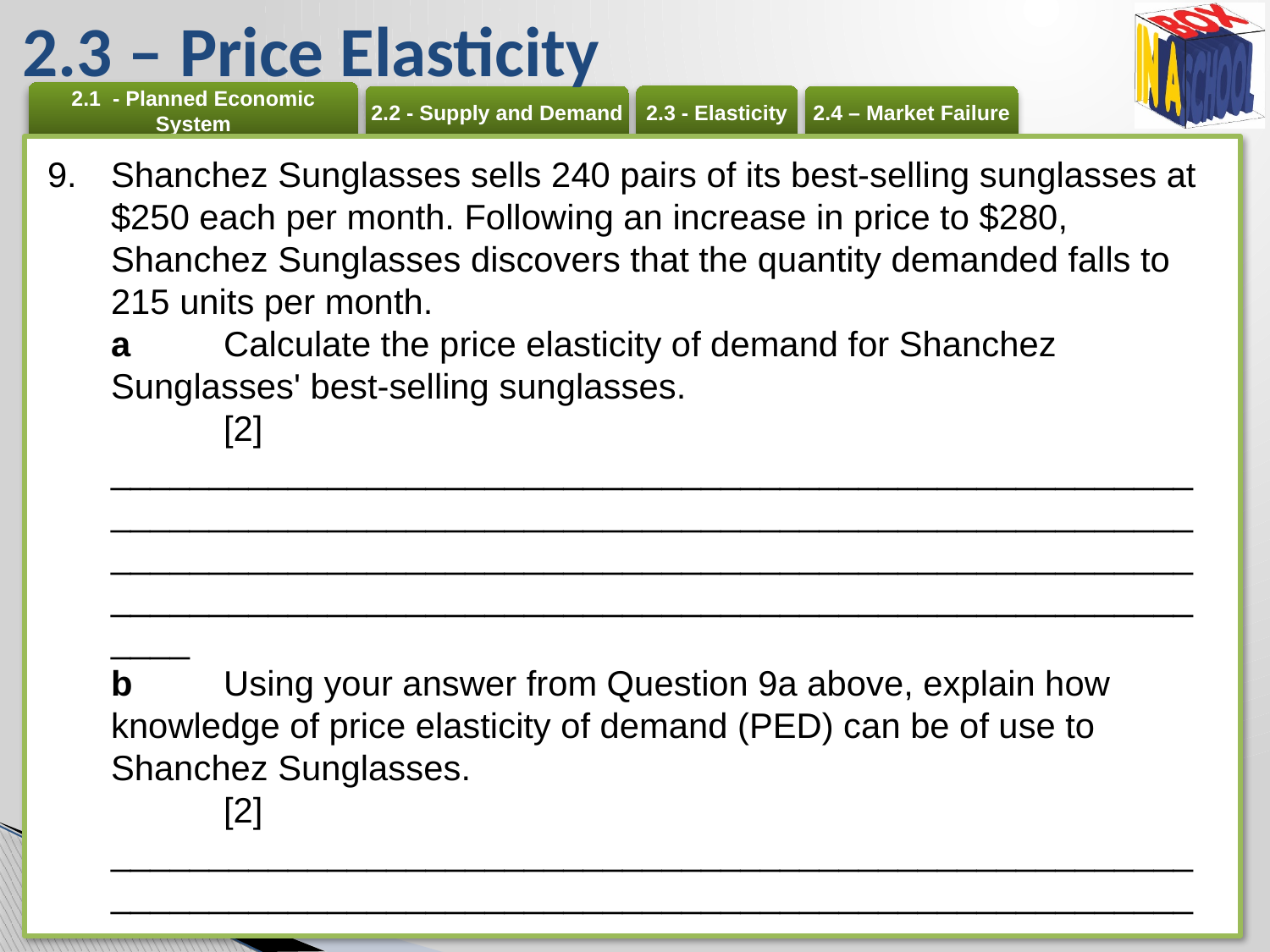

# 2.3 – Price Elasticity
Shanchez Sunglasses sells 240 pairs of its best-selling sunglasses at $250 each per month. Following an increase in price to $280, Shanchez Sunglasses discovers that the quantity demanded falls to 215 units per month.
a 	Calculate the price elasticity of demand for Shanchez Sunglasses' best-selling sunglasses. 	[2]
________________________________________________________________________________________________________________________________________________________________________________________________________________________________
b 	Using your answer from Question 9a above, explain how knowledge of price elasticity of demand (PED) can be of use to Shanchez Sunglasses.	[2]
________________________________________________________________________________________________________________________________________________________________________________________________________________________________